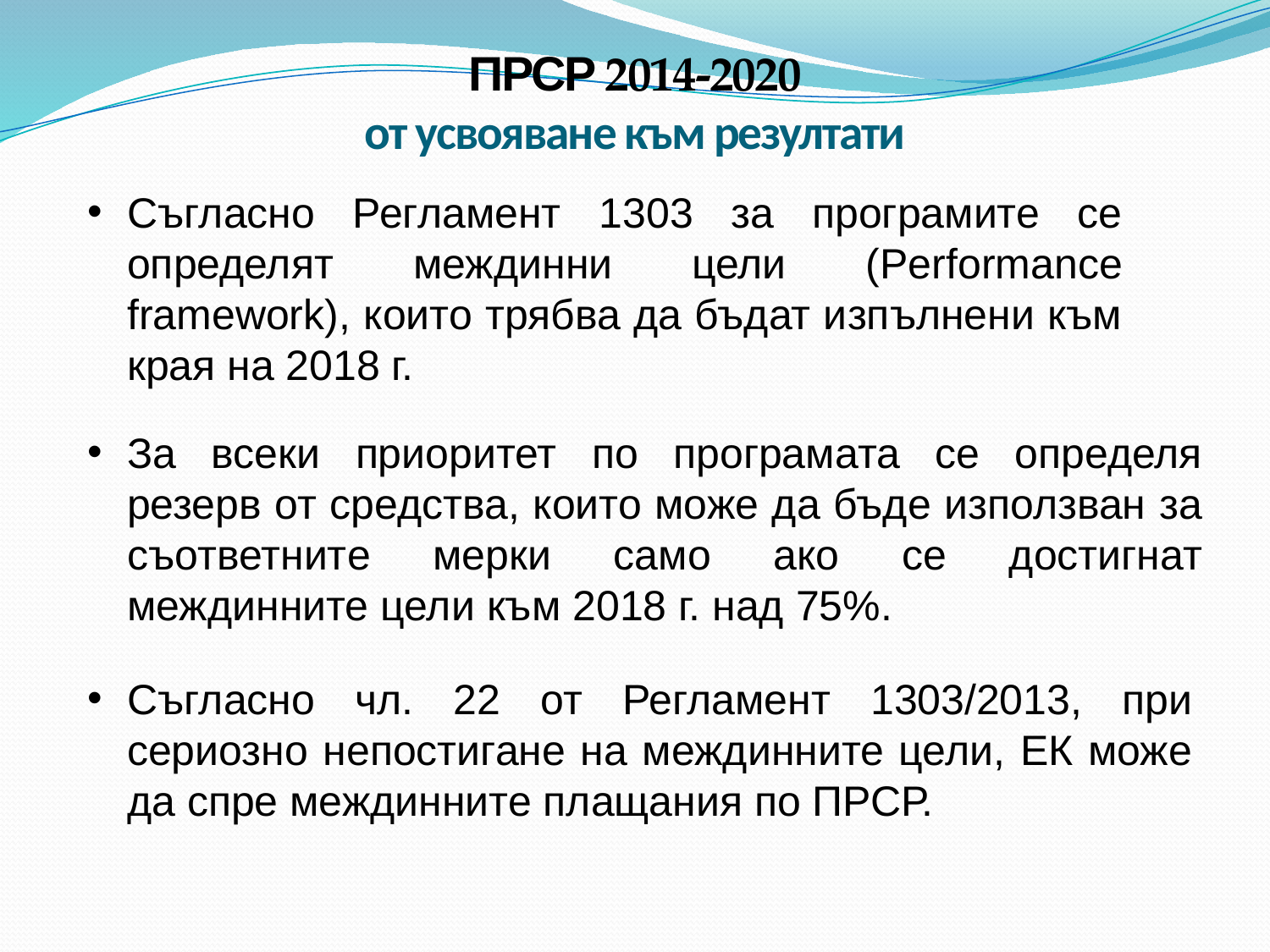

ПРСР 2014-2020
от усвояване към резултати
Съгласно Регламент 1303 за програмите се определят междинни цели (Рerformance framework), които трябва да бъдат изпълнени към края на 2018 г.

За всеки приоритет по програмата се определя резерв от средства, които може да бъде използван за съответнитe мерки само ако се достигнат междинните цели към 2018 г. над 75%.

Съгласно чл. 22 от Регламент 1303/2013, при сериозно непостигане на междинните цели, ЕК може да спре междинните плащания по ПРСР.